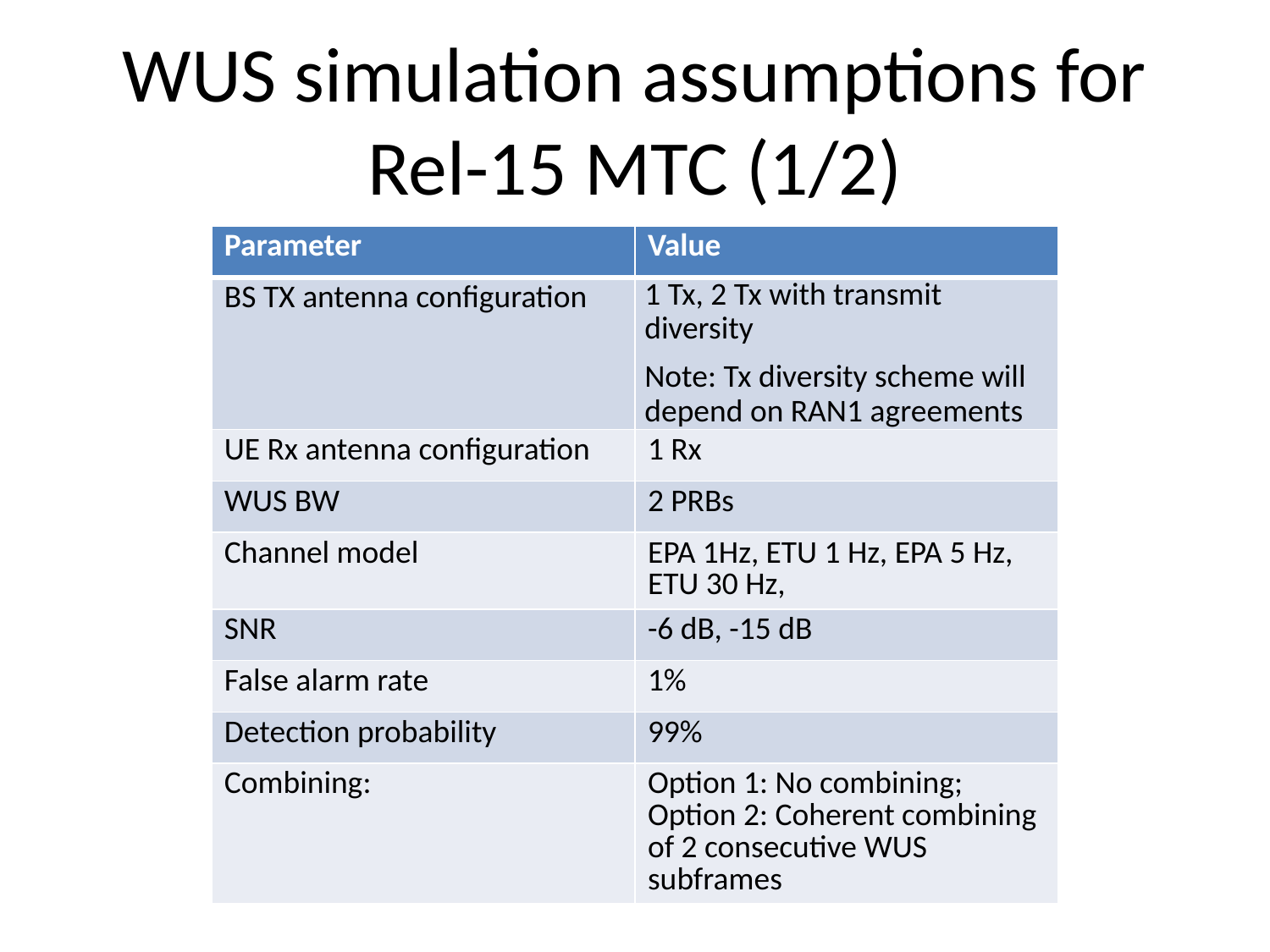

# WUS simulation assumptions for Rel-15 MTC (1/2)
| Parameter | Value |
| --- | --- |
| BS TX antenna configuration | 1 Tx, 2 Tx with transmit diversity Note: Tx diversity scheme will depend on RAN1 agreements |
| UE Rx antenna configuration | 1 Rx |
| WUS BW | 2 PRBs |
| Channel model | EPA 1Hz, ETU 1 Hz, EPA 5 Hz, ETU 30 Hz, |
| SNR | -6 dB, -15 dB |
| False alarm rate | 1% |
| Detection probability | 99% |
| Combining: | Option 1: No combining; Option 2: Coherent combining of 2 consecutive WUS subframes |